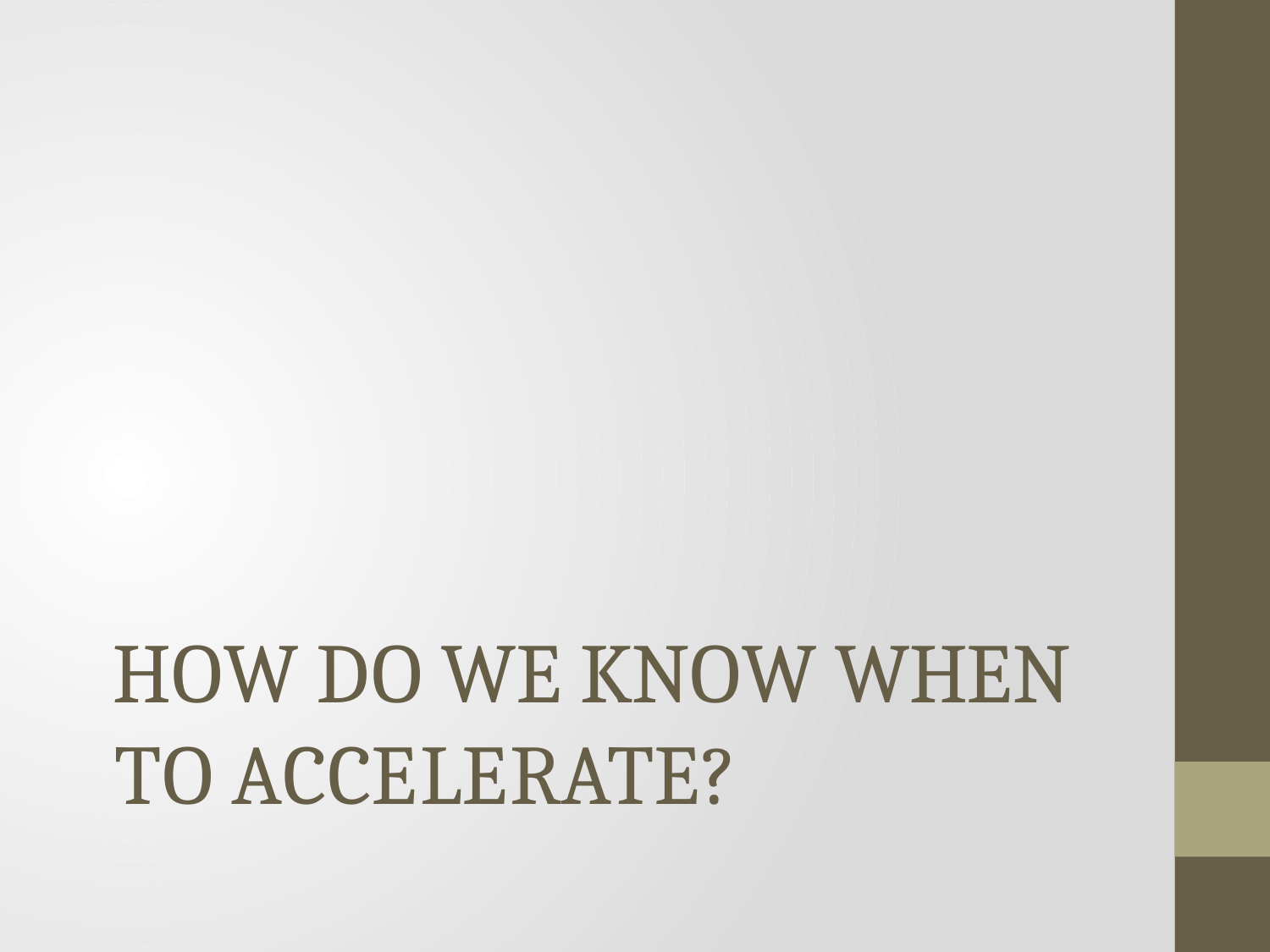

# How do we know when to accelerate?